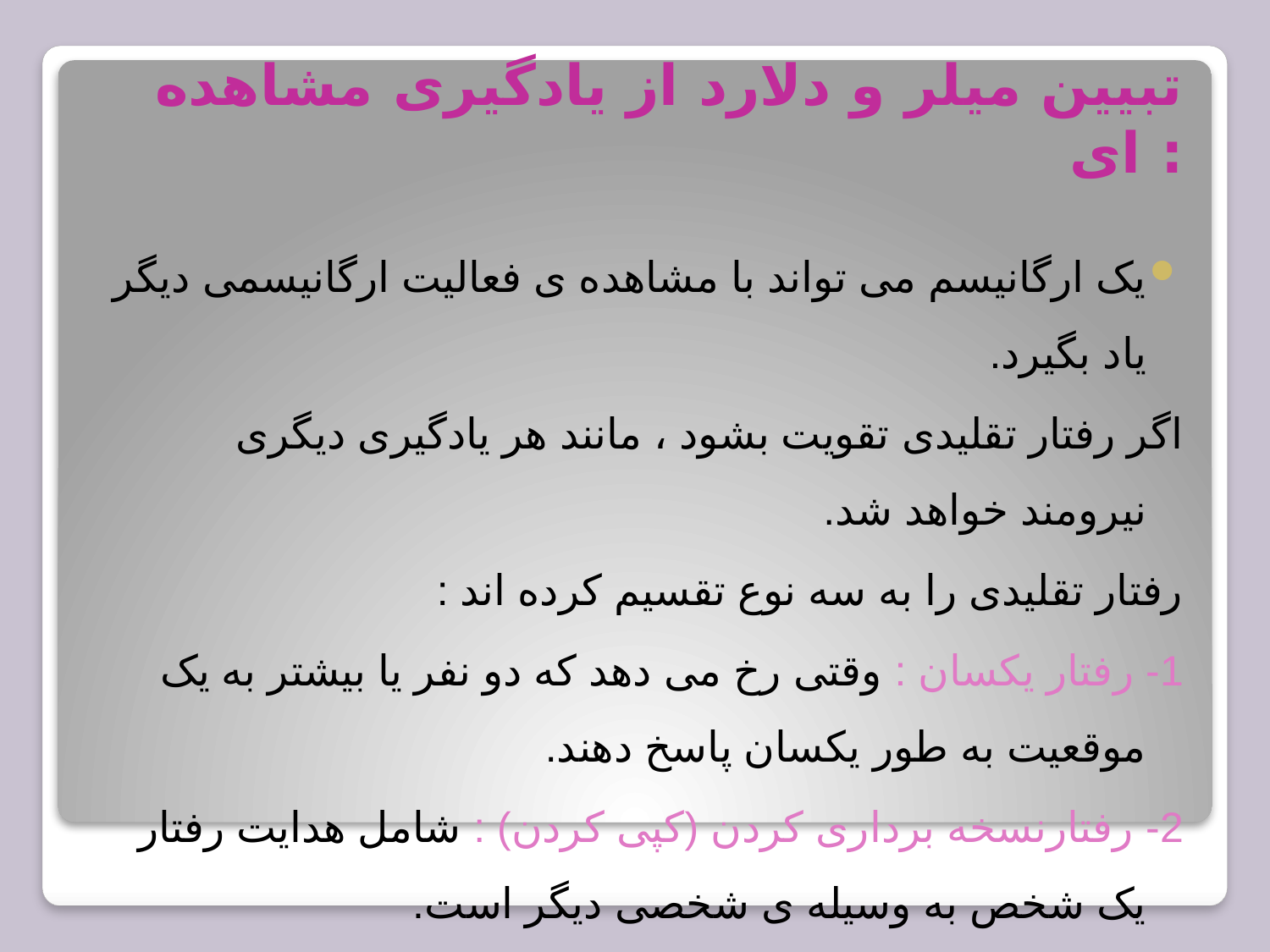

# تبیین میلر و دلارد از یادگیری مشاهده ای :
یک ارگانیسم می تواند با مشاهده ی فعالیت ارگانیسمی دیگر یاد بگیرد.
اگر رفتار تقلیدی تقویت بشود ، مانند هر یادگیری دیگری  نیرومند خواهد شد.
رفتار تقلیدی را به سه نوع تقسیم کرده اند :
1- رفتار یکسان : وقتی رخ می دهد که دو نفر یا بیشتر به یک موقعیت به طور یکسان پاسخ دهند.
2- رفتارنسخه برداری کردن (کپی کردن) : شامل هدایت رفتار یک شخص به وسیله ی شخصی دیگر است.